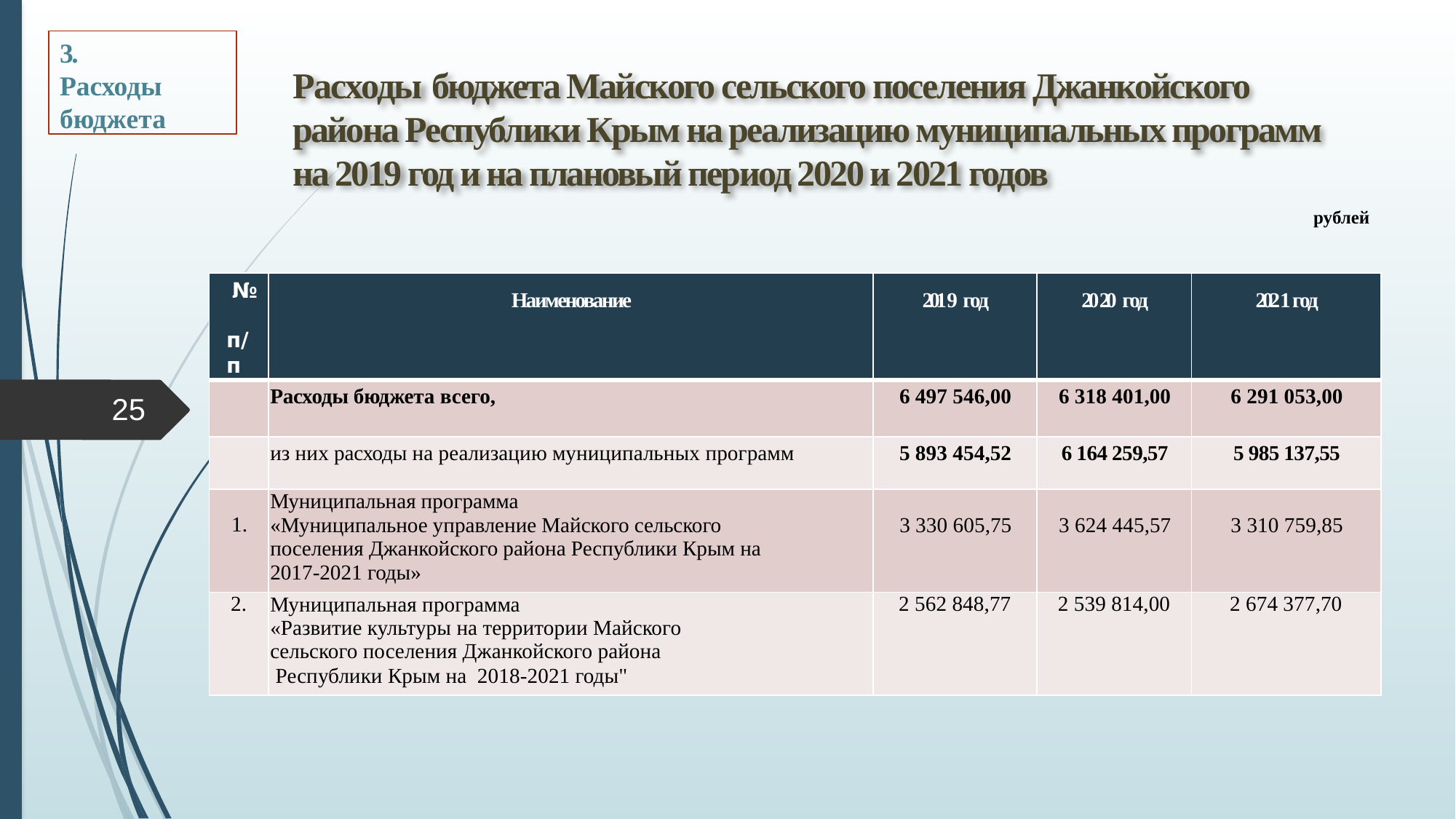

3. Расходы  бюджета
# Расходы бюджета Майского сельского поселения Джанкойского района Республики Крым на реализацию муниципальных программ на 2019 год и на плановый период 2020 и 2021 годов
 рублей
| № п/п | Наименование | 2019 год | 2020 год | 2021 год |
| --- | --- | --- | --- | --- |
|  | Расходы бюджета всего, | 6 497 546,00 | 6 318 401,00 | 6 291 053,00 |
|  | из них расходы на реализацию муниципальных программ | 5 893 454,52 | 6 164 259,57 | 5 985 137,55 |
| 1. | Муниципальная программа «Муниципальное управление Майского сельского поселения Джанкойского района Республики Крым на 2017-2021 годы» | 3 330 605,75 | 3 624 445,57 | 3 310 759,85 |
| 2. | Муниципальная программа «Развитие культуры на территории Майского сельского поселения Джанкойского района Республики Крым на 2018-2021 годы" | 2 562 848,77 | 2 539 814,00 | 2 674 377,70 |
25